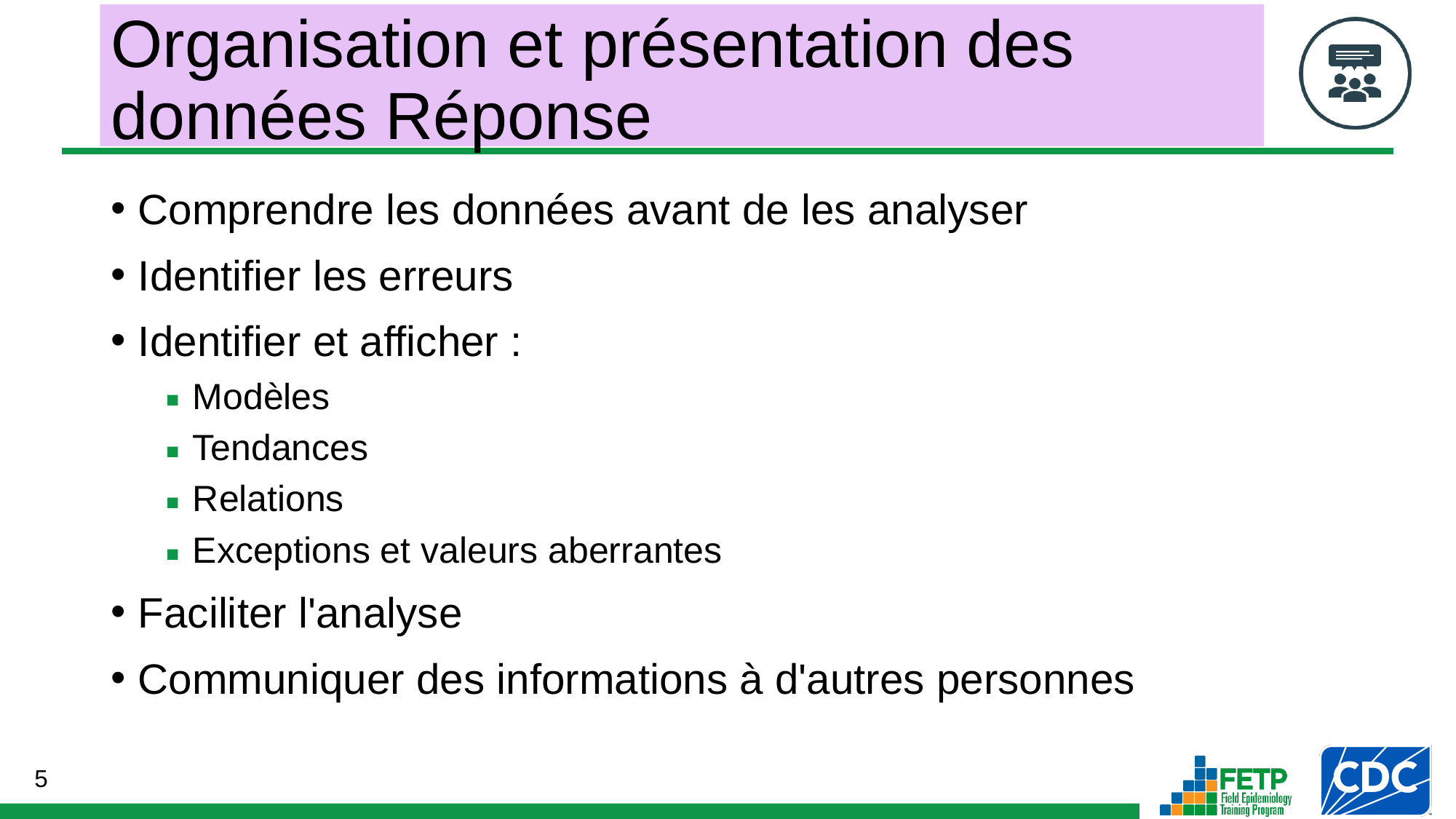

# Organisation et présentation des données Réponse
Comprendre les données avant de les analyser
Identifier les erreurs
Identifier et afficher :
Modèles
Tendances
Relations
Exceptions et valeurs aberrantes
Faciliter l'analyse
Communiquer des informations à d'autres personnes